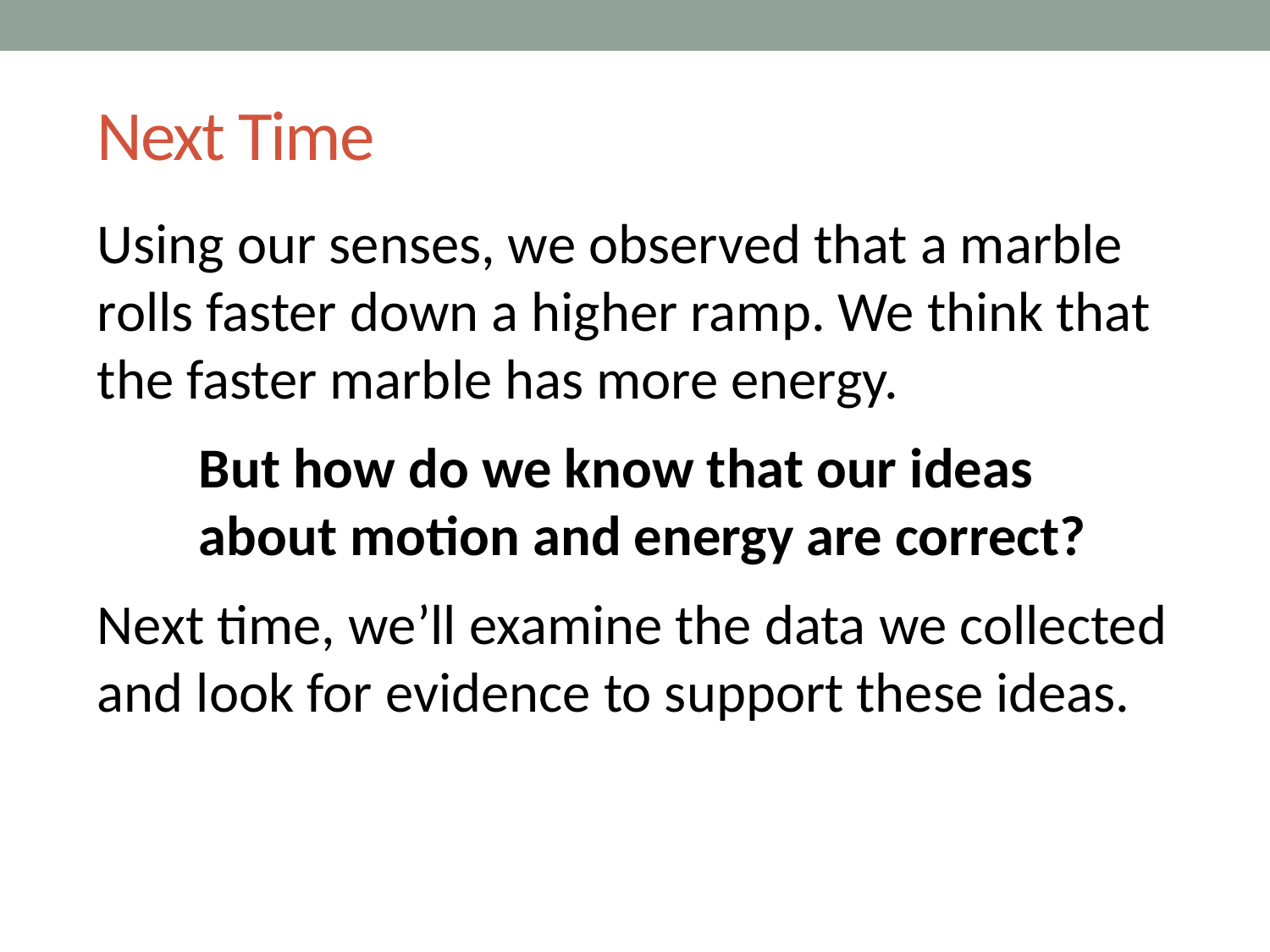

# Next Time
Using our senses, we observed that a marble rolls faster down a higher ramp. We think that the faster marble has more energy.
But how do we know that our ideas
about motion and energy are correct?
Next time, we’ll examine the data we collected and look for evidence to support these ideas.